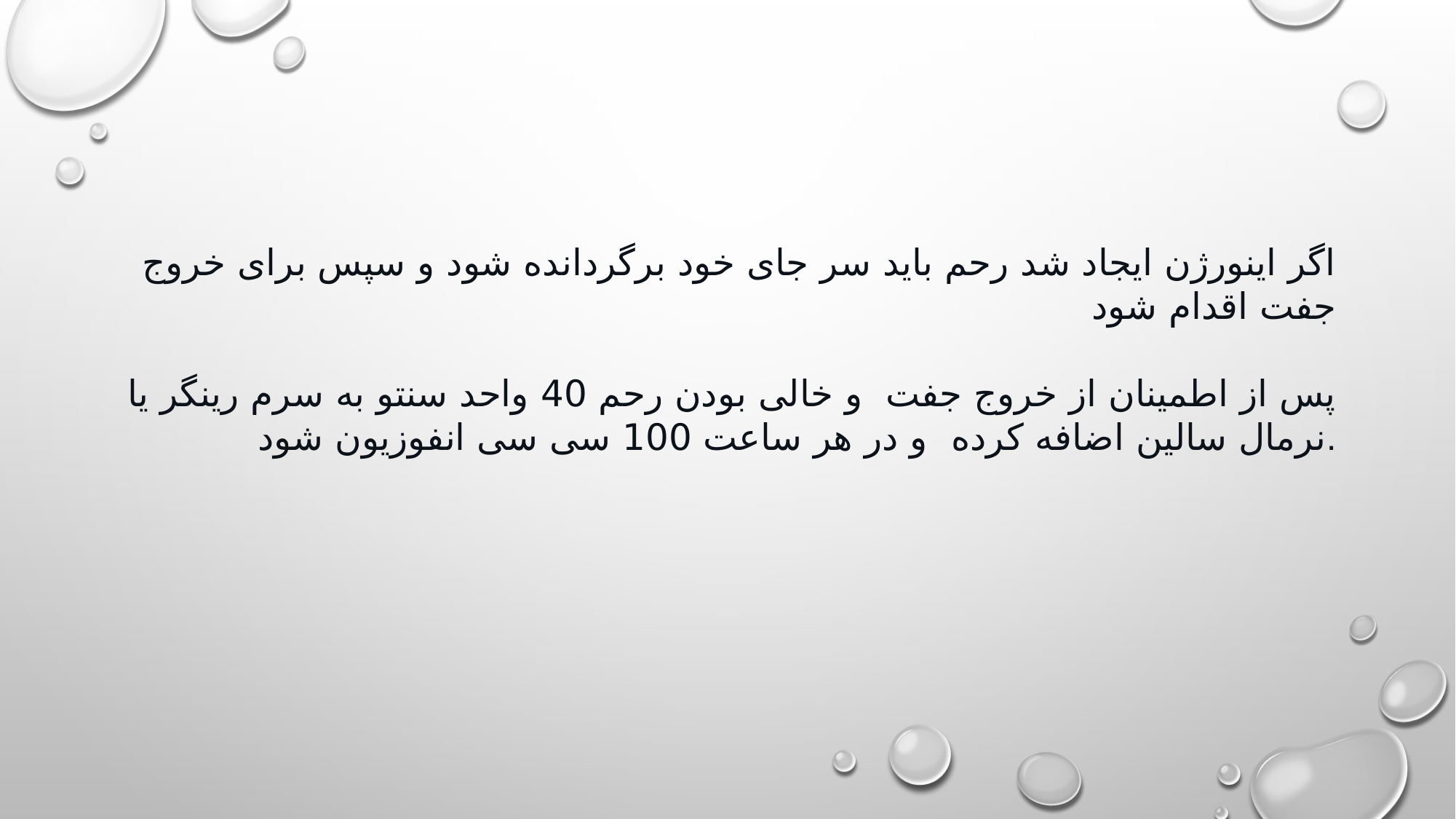

اگر اینورژن ایجاد شد رحم باید سر جای خود برگردانده شود و سپس برای خروج جفت اقدام شود

پس از اطمینان از خروج جفت  و خالی بودن رحم 40 واحد سنتو به سرم رینگر یا نرمال سالین اضافه کرده  و در هر ساعت 100 سی سی انفوزیون شود.